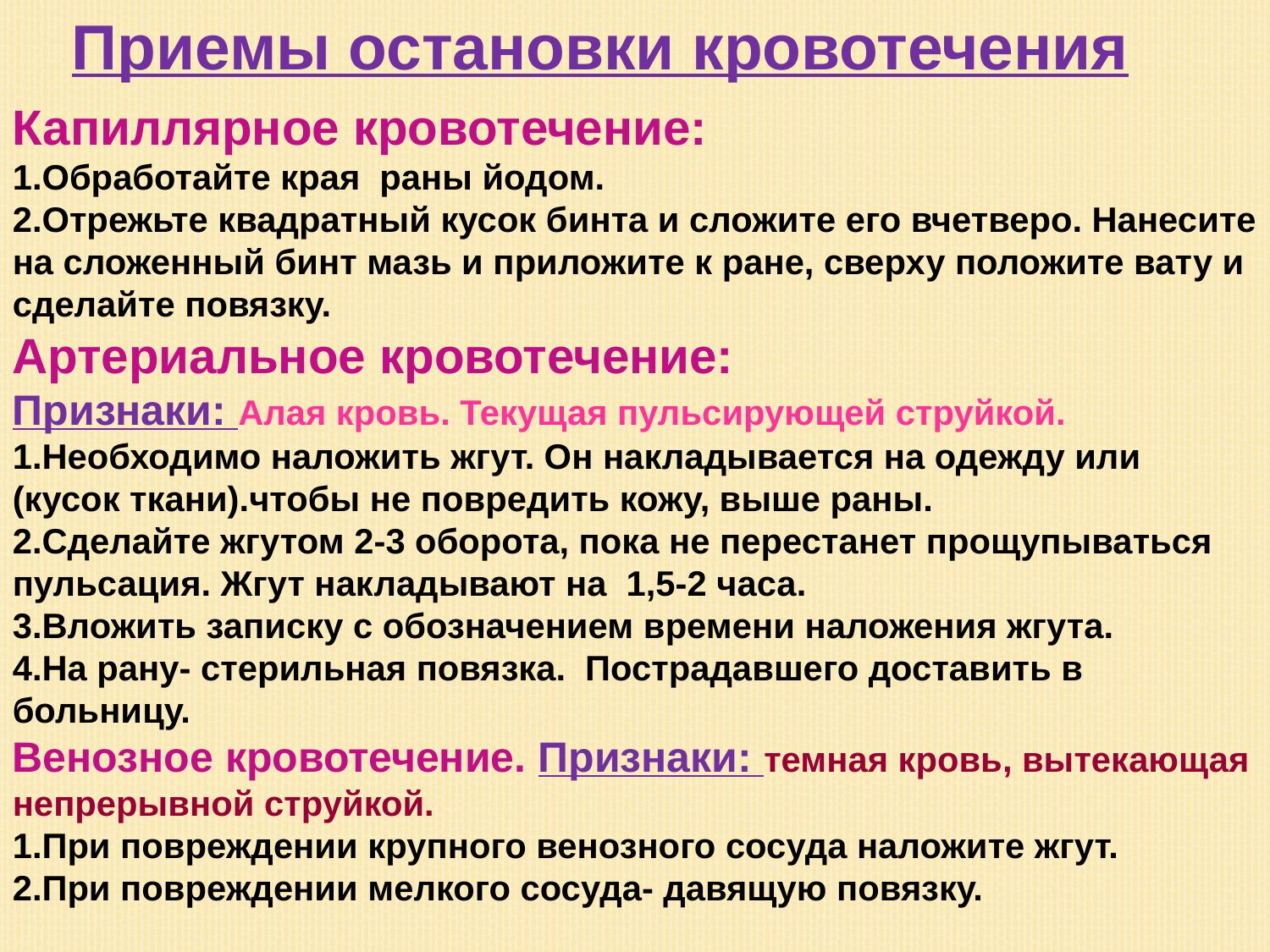

Приемы остановки кровотечения
Капиллярное кровотечение:
1.Обработайте края  раны йодом.
2.Отрежьте квадратный кусок бинта и сложите его вчетверо. Нанесите на сложенный бинт мазь и приложите к ране, сверху положите вату и сделайте повязку.
Артериальное кровотечение:
Признаки: Алая кровь. Текущая пульсирующей струйкой.
1.Необходимо наложить жгут. Он накладывается на одежду или (кусок ткани).чтобы не повредить кожу, выше раны.
2.Сделайте жгутом 2-3 оборота, пока не перестанет прощупываться пульсация. Жгут накладывают на  1,5-2 часа.
3.Вложить записку с обозначением времени наложения жгута.
4.На рану- стерильная повязка.  Пострадавшего доставить в больницу.
Венозное кровотечение. Признаки: темная кровь, вытекающая непрерывной струйкой.
1.При повреждении крупного венозного сосуда наложите жгут.
2.При повреждении мелкого сосуда- давящую повязку.

(